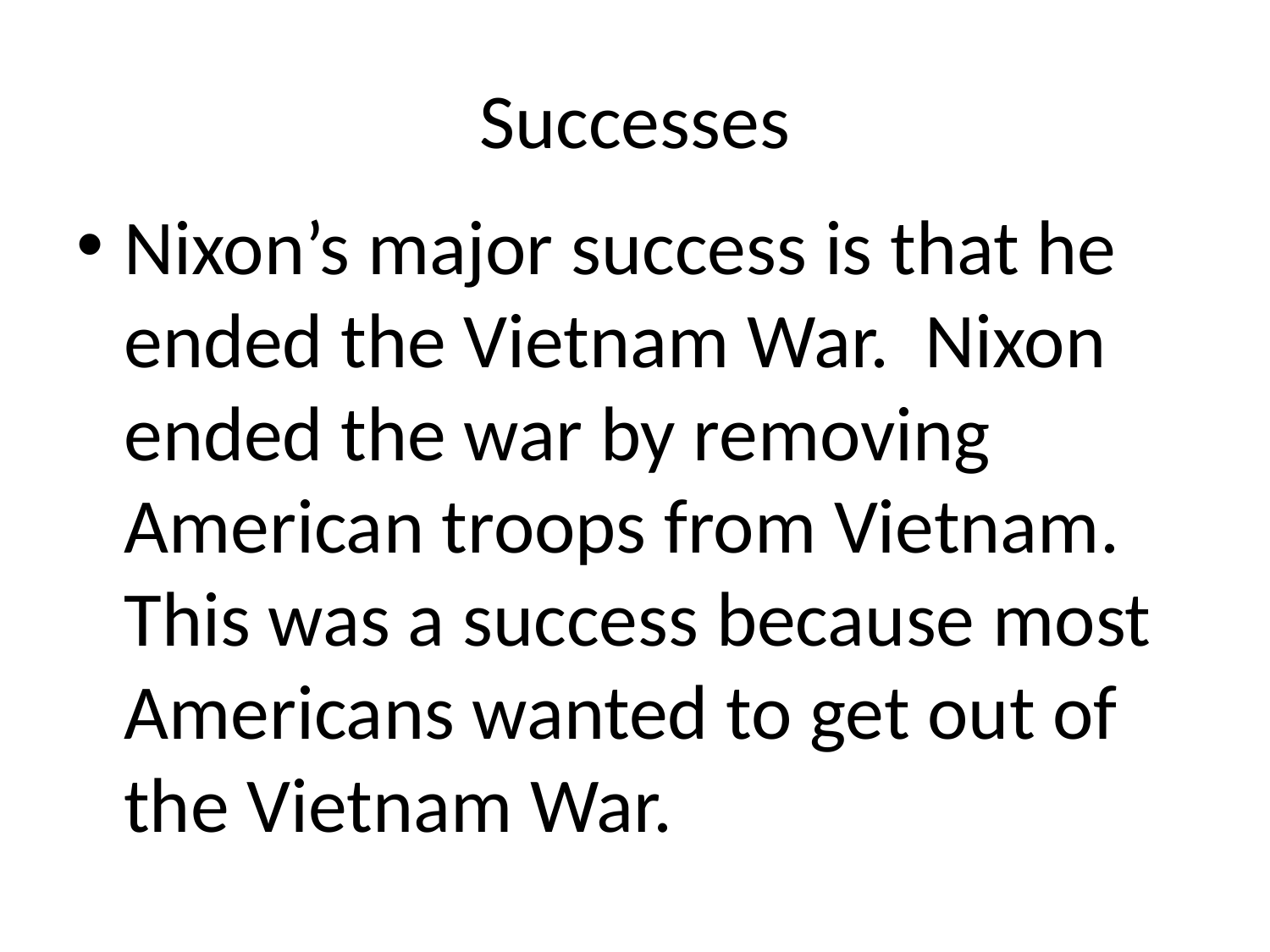

# Successes
Nixon’s major success is that he ended the Vietnam War.  Nixon ended the war by removing American troops from Vietnam.  This was a success because most Americans wanted to get out of the Vietnam War.